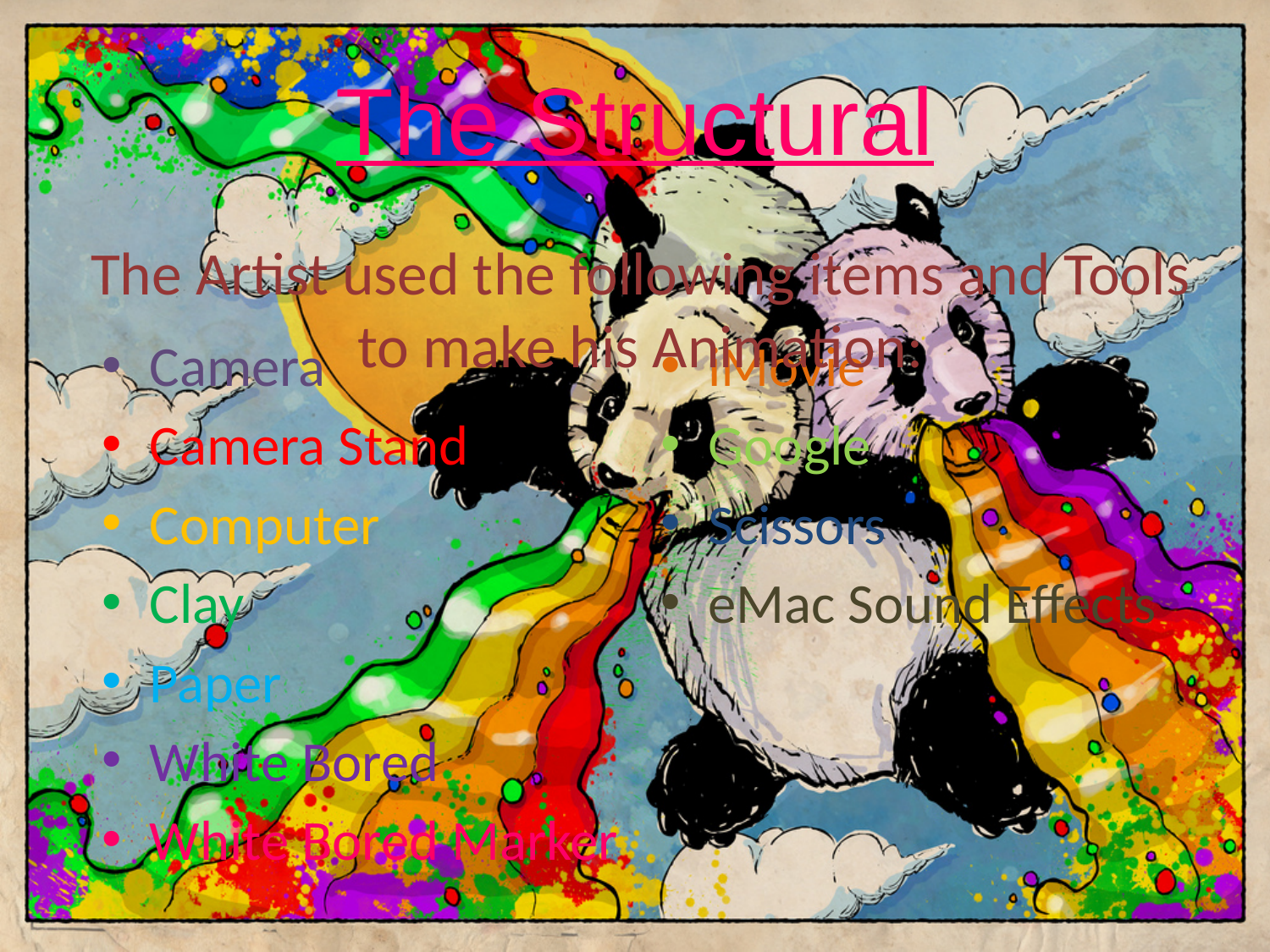

# The Structural
The Artist used the following items and Tools to make his Animation:

Camera
Camera Stand
Computer
Clay
Paper
White Bored
White Bored Marker
iMovie
Google
Scissors
eMac Sound Effects